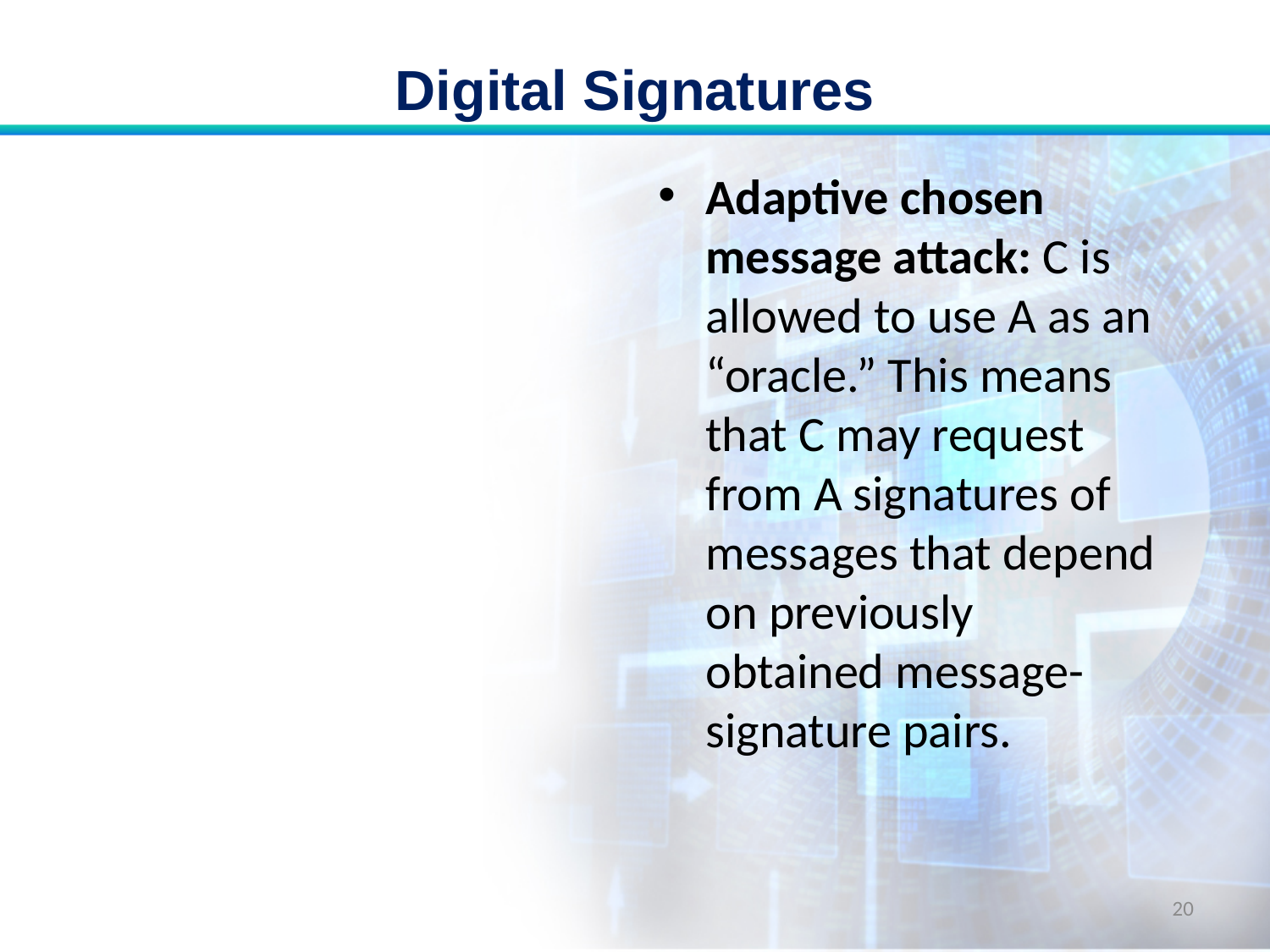

# Digital Signatures
Adaptive chosen message attack: C is allowed to use A as an “oracle.” This means that C may request from A signatures of messages that depend on previously obtained message-signature pairs.
20